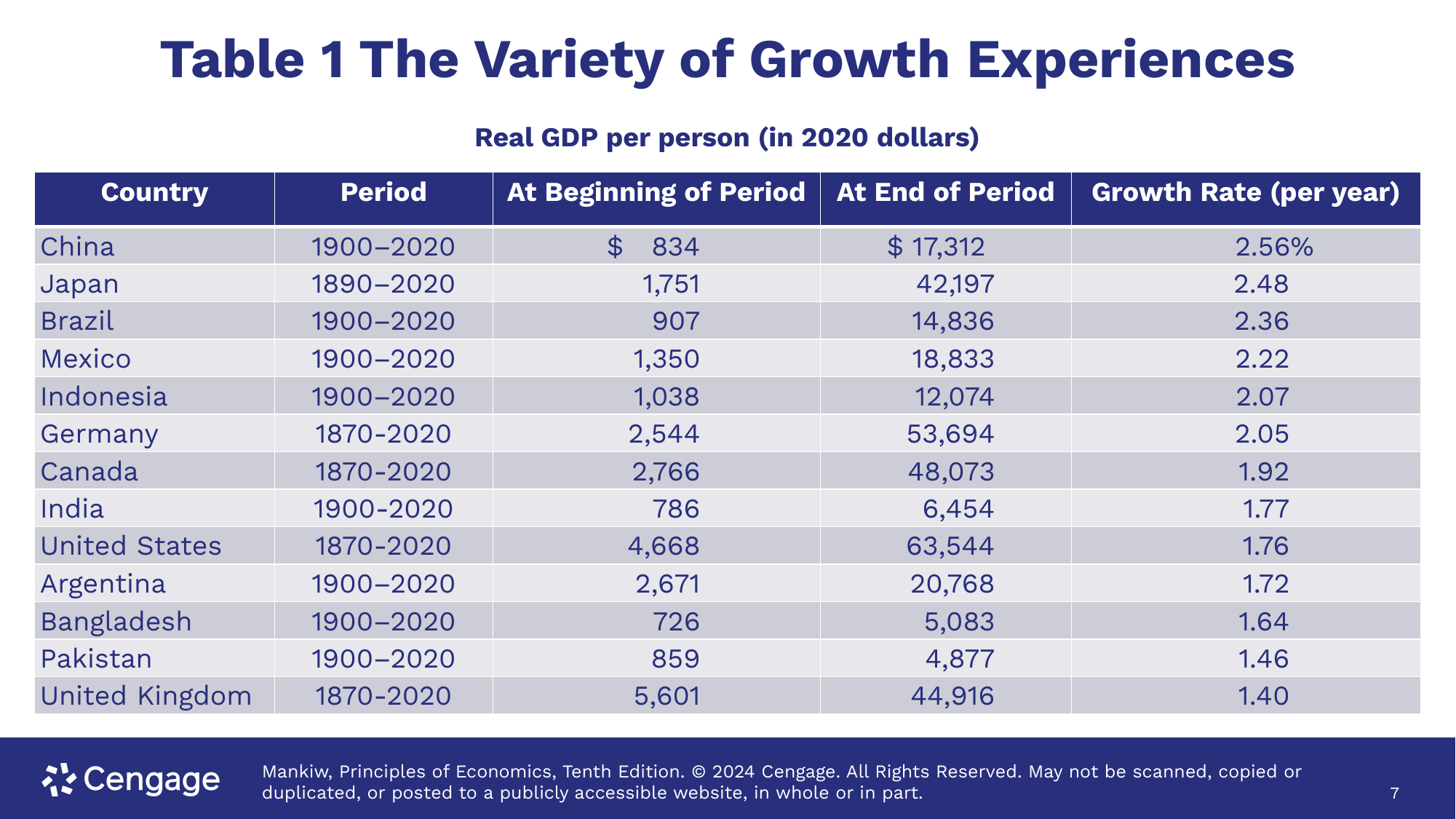

# Table 1 The Variety of Growth Experiences
Real GDP per person (in 2020 dollars)
| Country | Period | At Beginning of Period | At End of Period | Growth Rate (per year) |
| --- | --- | --- | --- | --- |
| China | 1900–2020 | $ 834 | $ 17,312 | 2.56% |
| Japan | 1890–2020 | 1,751 | 42,197 | 2.48 |
| Brazil | 1900–2020 | 907 | 14,836 | 2.36 |
| Mexico | 1900–2020 | 1,350 | 18,833 | 2.22 |
| Indonesia | 1900–2020 | 1,038 | 12,074 | 2.07 |
| Germany | 1870-2020 | 2,544 | 53,694 | 2.05 |
| Canada | 1870-2020 | 2,766 | 48,073 | 1.92 |
| India | 1900-2020 | 786 | 6,454 | 1.77 |
| United States | 1870-2020 | 4,668 | 63,544 | 1.76 |
| Argentina | 1900–2020 | 2,671 | 20,768 | 1.72 |
| Bangladesh | 1900–2020 | 726 | 5,083 | 1.64 |
| Pakistan | 1900–2020 | 859 | 4,877 | 1.46 |
| United Kingdom | 1870-2020 | 5,601 | 44,916 | 1.40 |